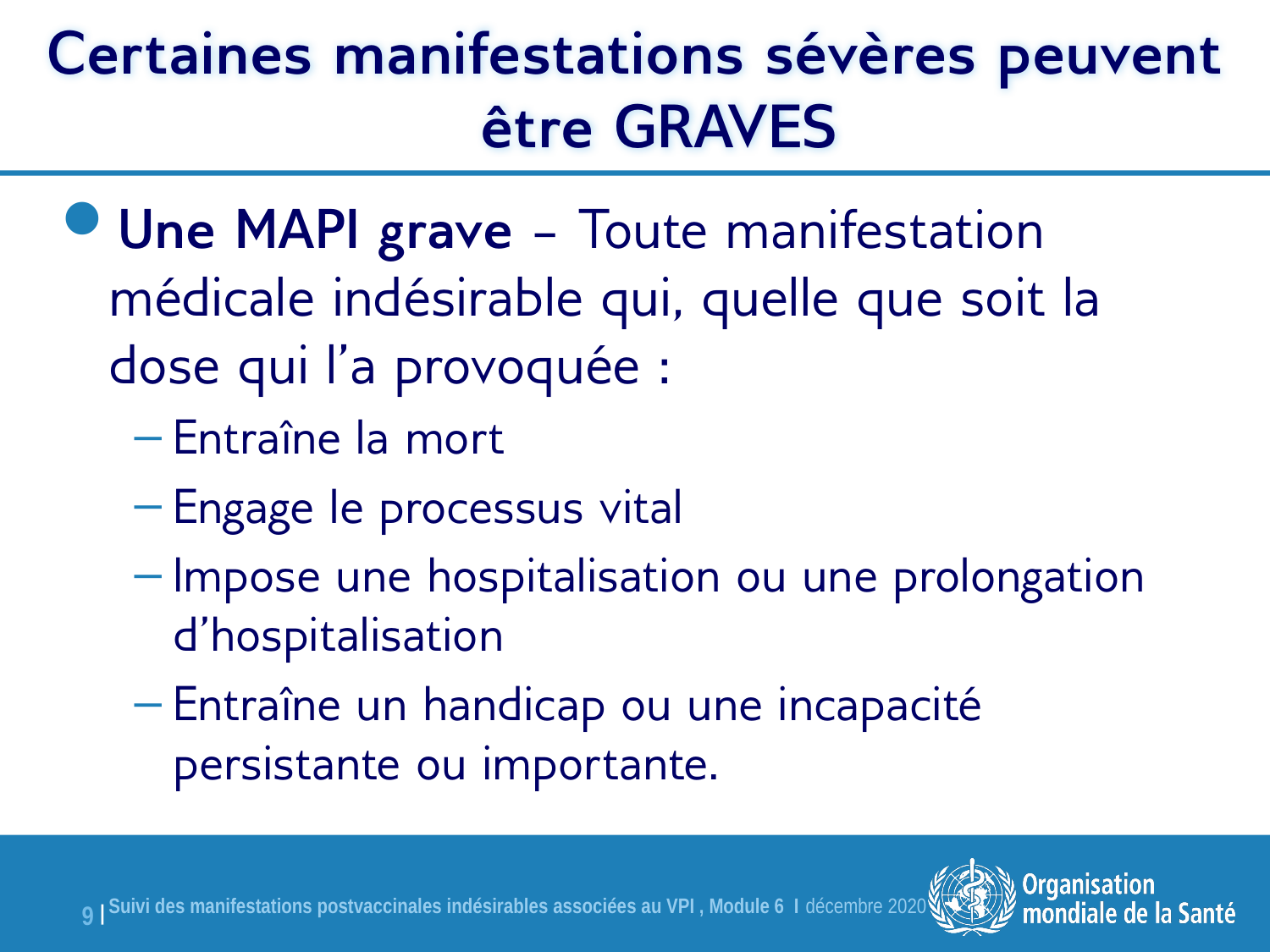

# Certaines manifestations sévères peuvent être GRAVES
Une MAPI grave – Toute manifestation médicale indésirable qui, quelle que soit la dose qui l’a provoquée :
Entraîne la mort
Engage le processus vital
Impose une hospitalisation ou une prolongation d’hospitalisation
Entraîne un handicap ou une incapacité persistante ou importante.